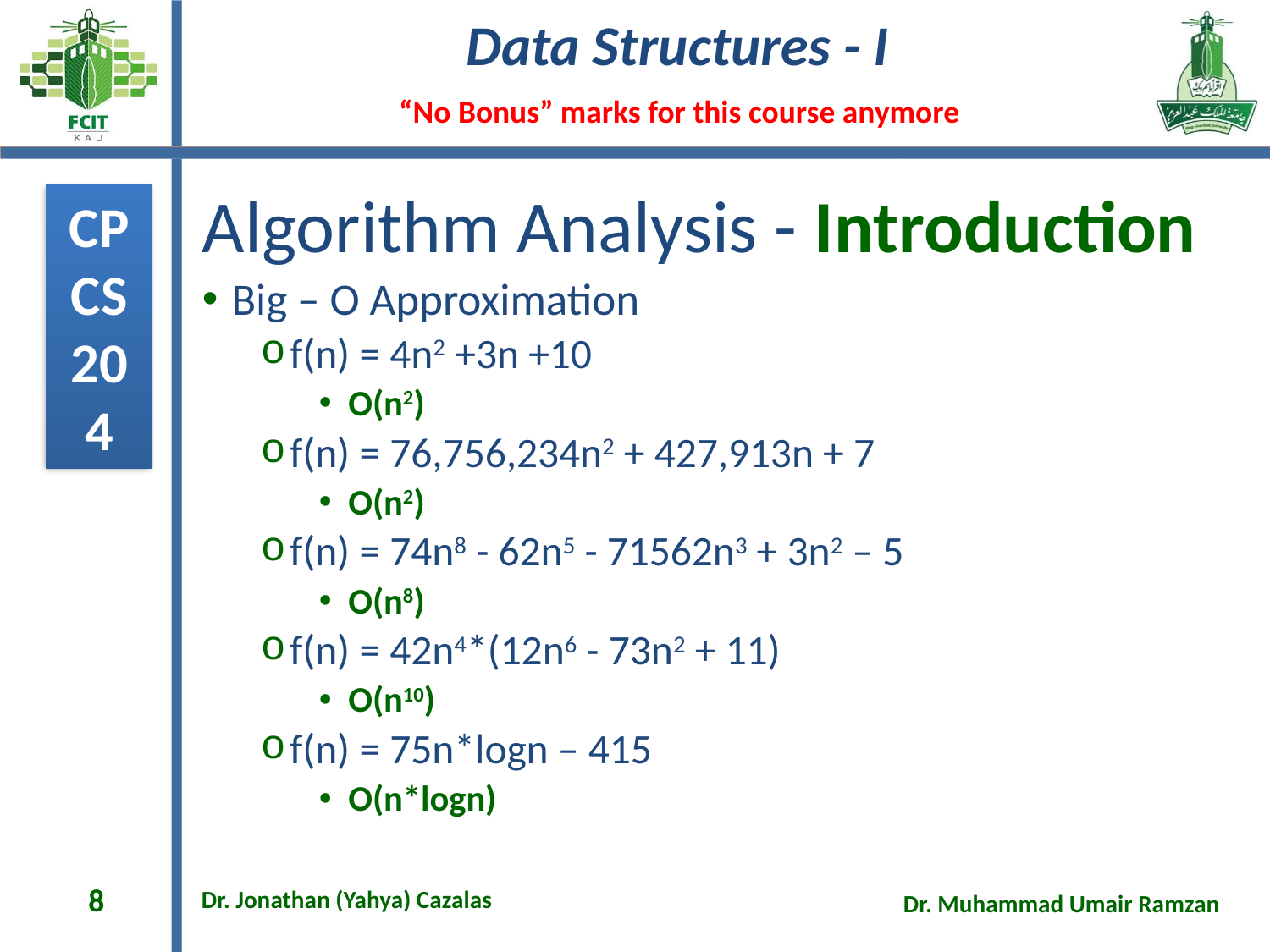

# Algorithm Analysis - Introduction
Big – O Approximation
f(n) = 4n2 +3n +10
O(n2)
f(n) = 76,756,234n2 + 427,913n + 7
O(n2)
f(n) = 74n8 - 62n5 - 71562n3 + 3n2 – 5
O(n8)
f(n) = 42n4*(12n6 - 73n2 + 11)
O(n10)
f(n) = 75n*logn – 415
O(n*logn)

8